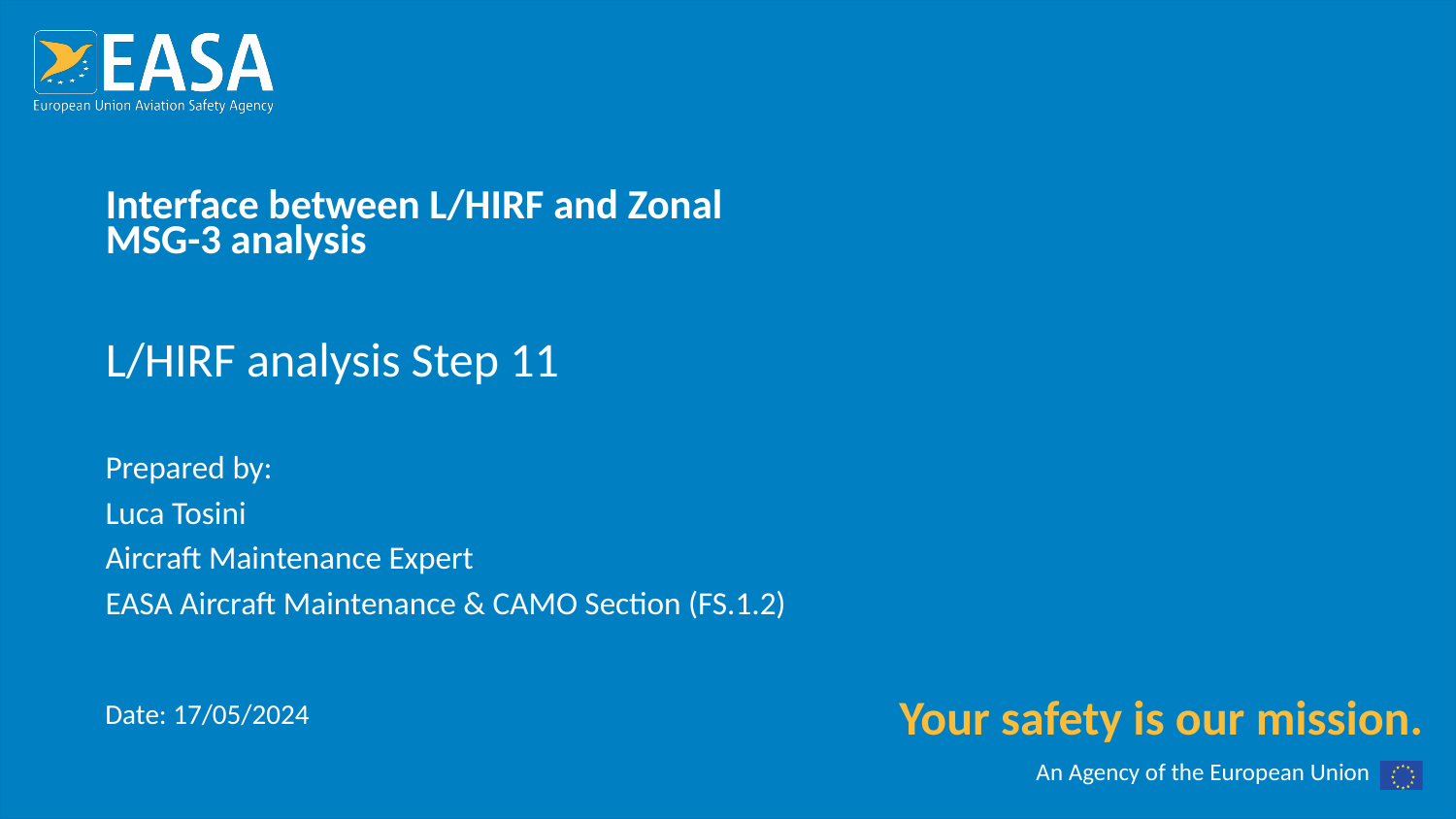

# Interface between L/HIRF and Zonal MSG-3 analysis
L/HIRF analysis Step 11
Prepared by:
Luca Tosini
Aircraft Maintenance Expert
EASA Aircraft Maintenance & CAMO Section (FS.1.2)

Date: 17/05/2024